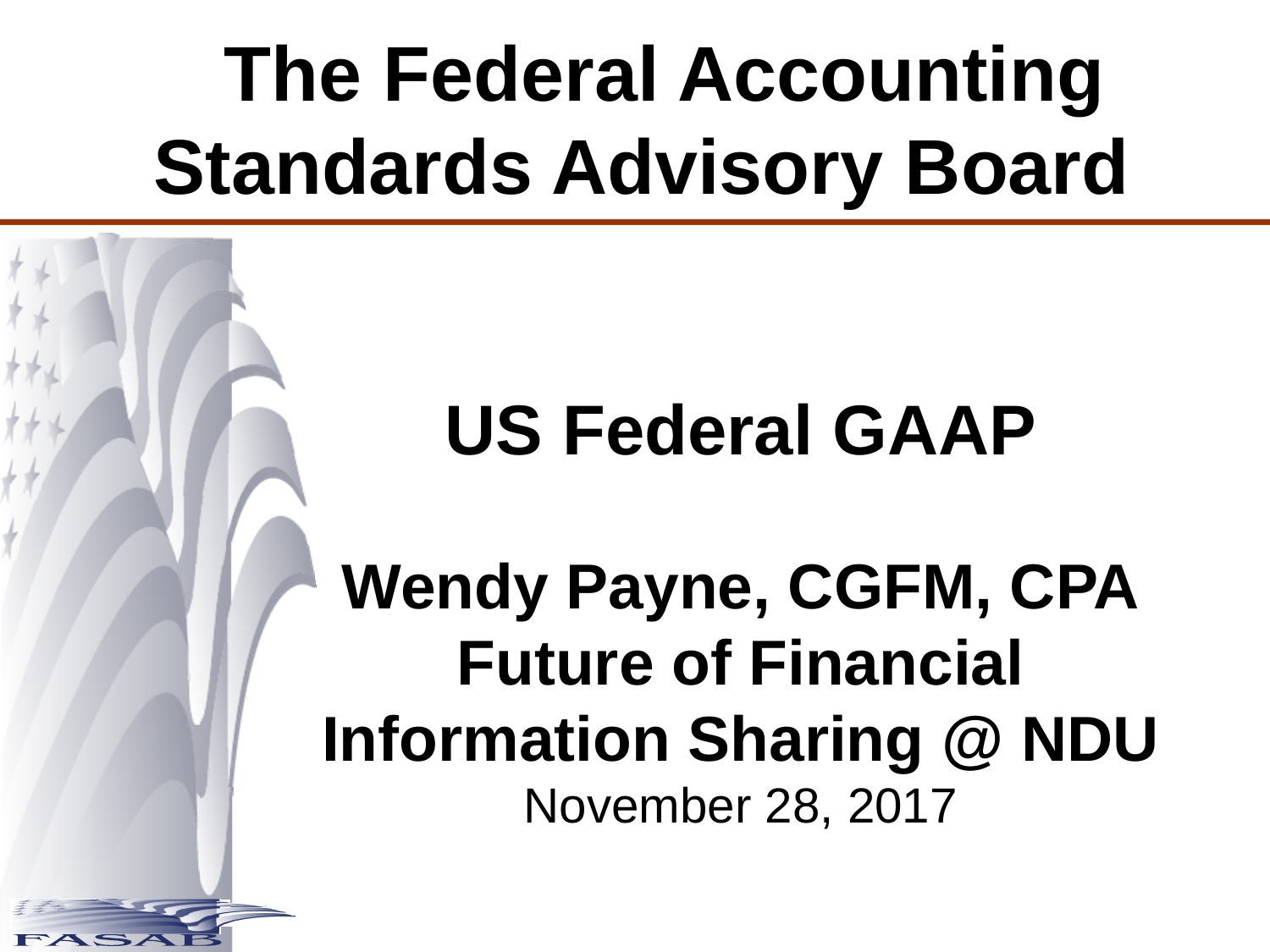

# The Federal Accounting Standards Advisory Board

US Federal GAAP

Wendy Payne, CGFM, CPA
Future of Financial Information Sharing @ NDU
November 28, 2017